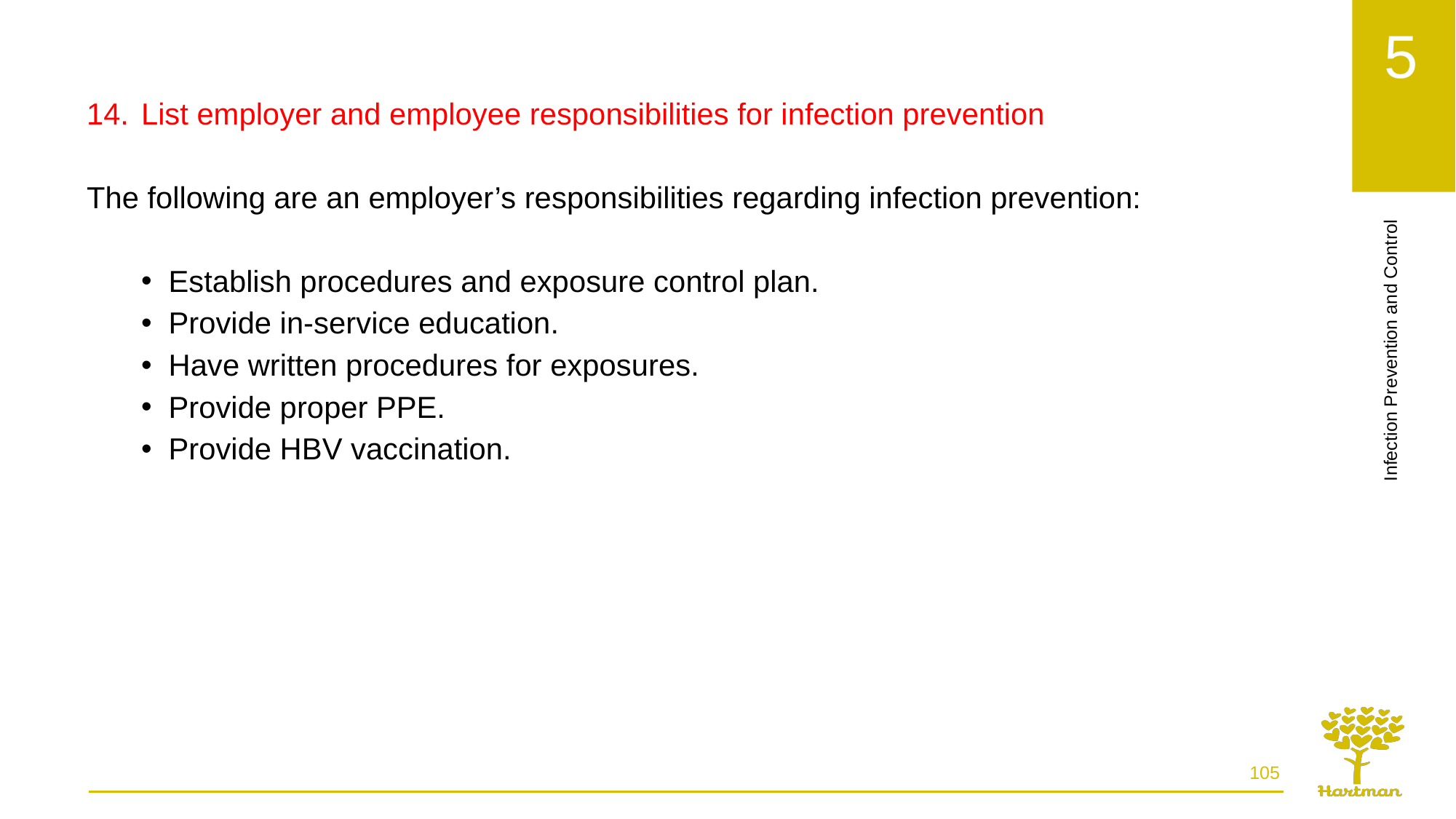

List employer and employee responsibilities for infection prevention

The following are an employer’s responsibilities regarding infection prevention:

Establish procedures and exposure control plan.
Provide in-service education.
Have written procedures for exposures.
Provide proper PPE.
Provide HBV vaccination.

105